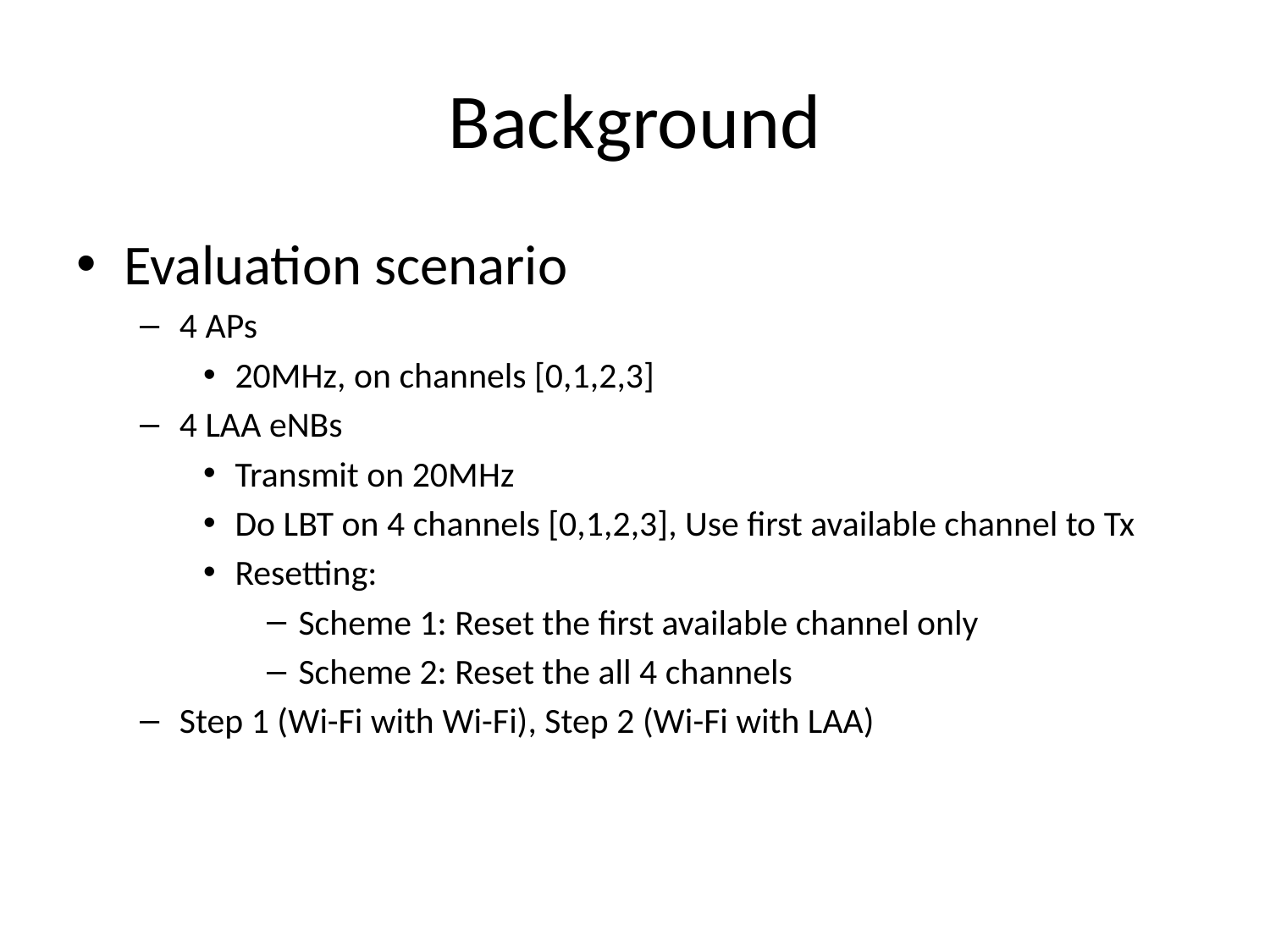

# Background
Evaluation scenario
4 APs
20MHz, on channels [0,1,2,3]
4 LAA eNBs
Transmit on 20MHz
Do LBT on 4 channels [0,1,2,3], Use first available channel to Tx
Resetting:
Scheme 1: Reset the first available channel only
Scheme 2: Reset the all 4 channels
Step 1 (Wi-Fi with Wi-Fi), Step 2 (Wi-Fi with LAA)